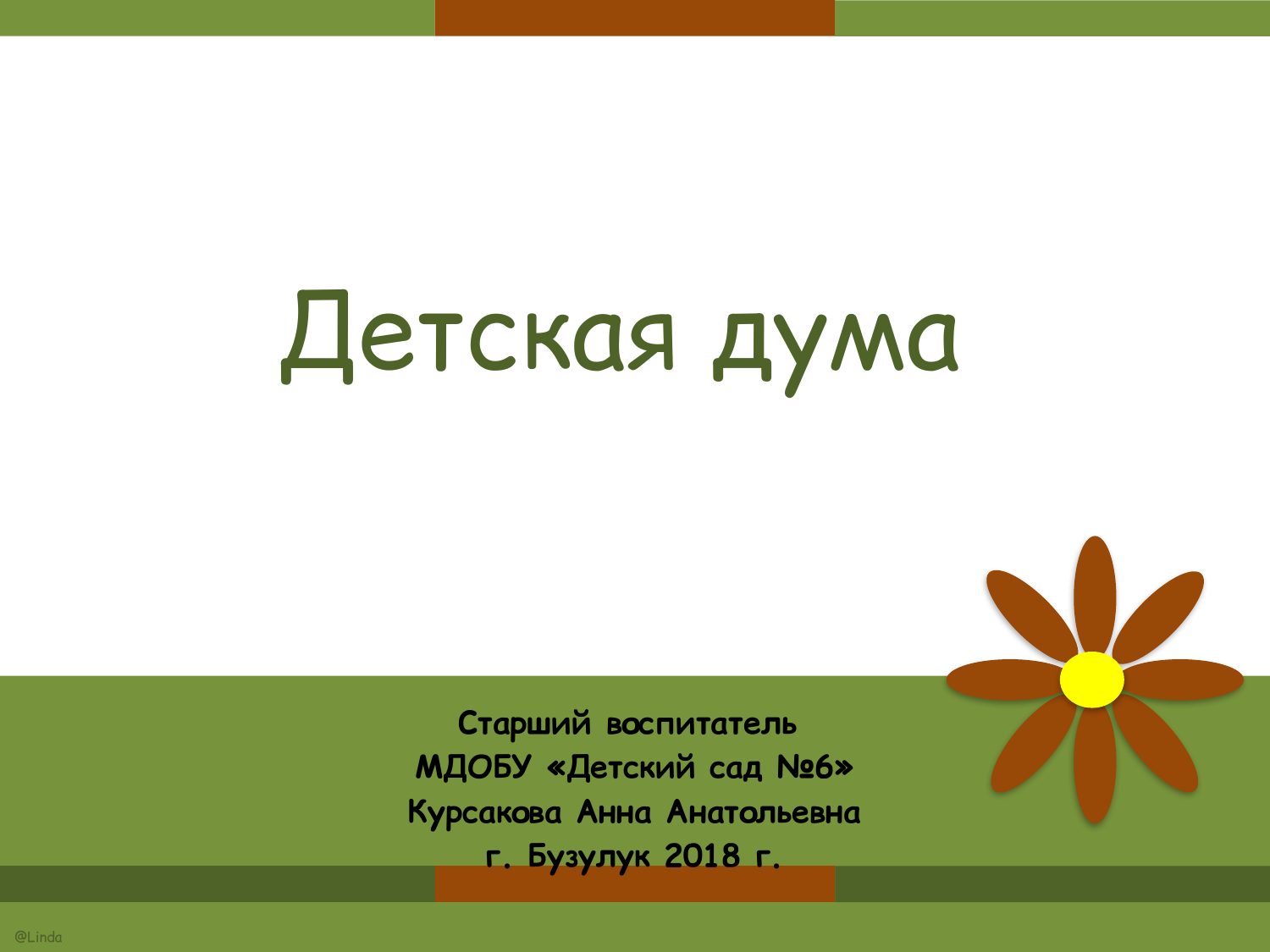

# Детская дума
Старший воспитатель
МДОБУ «Детский сад №6»
Курсакова Анна Анатольевна
г. Бузулук 2018 г.